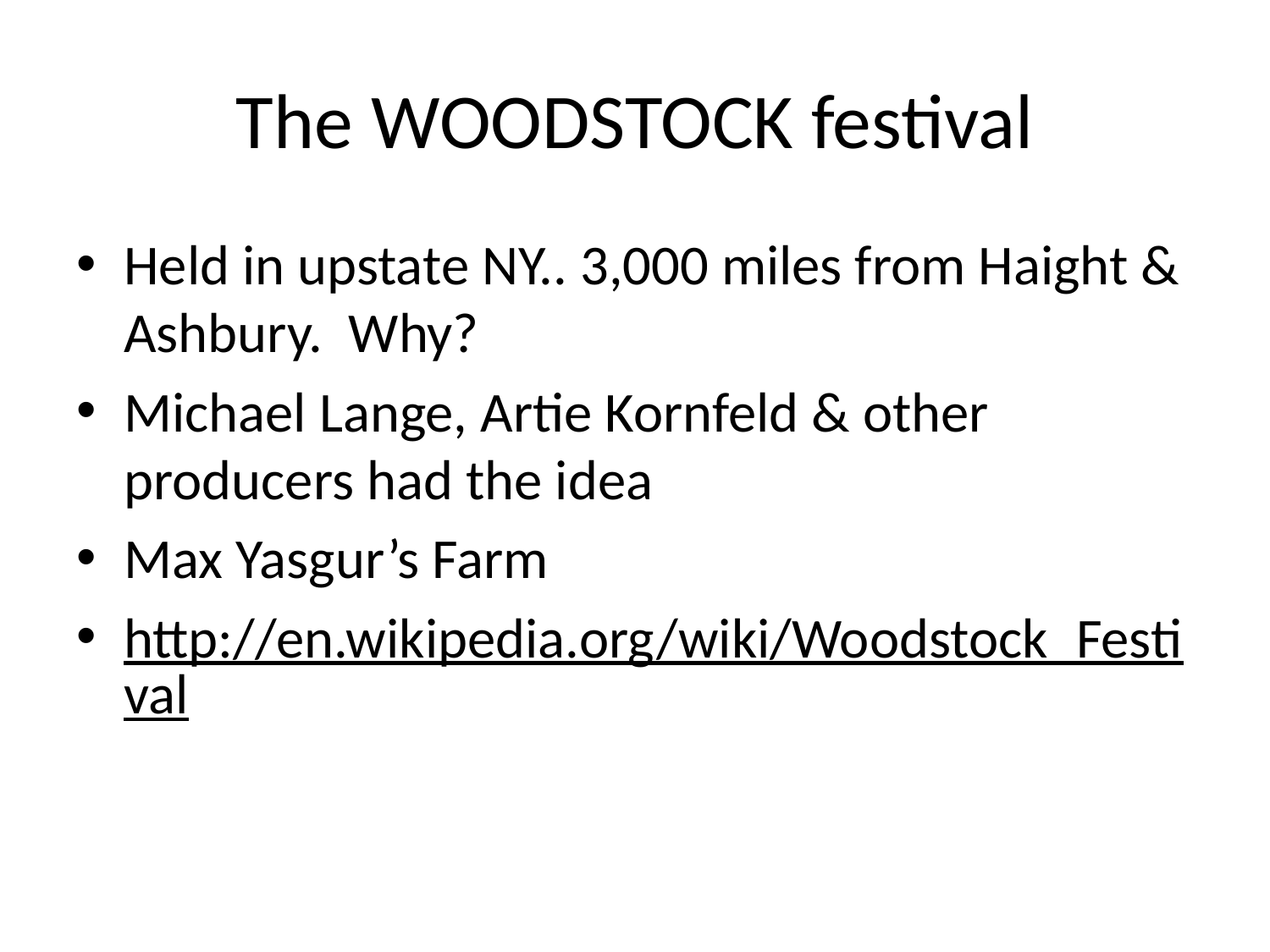

# The WOODSTOCK festival
Held in upstate NY.. 3,000 miles from Haight & Ashbury.  Why?
Michael Lange, Artie Kornfeld & other producers had the idea
Max Yasgur’s Farm
http://en.wikipedia.org/wiki/Woodstock_Festival